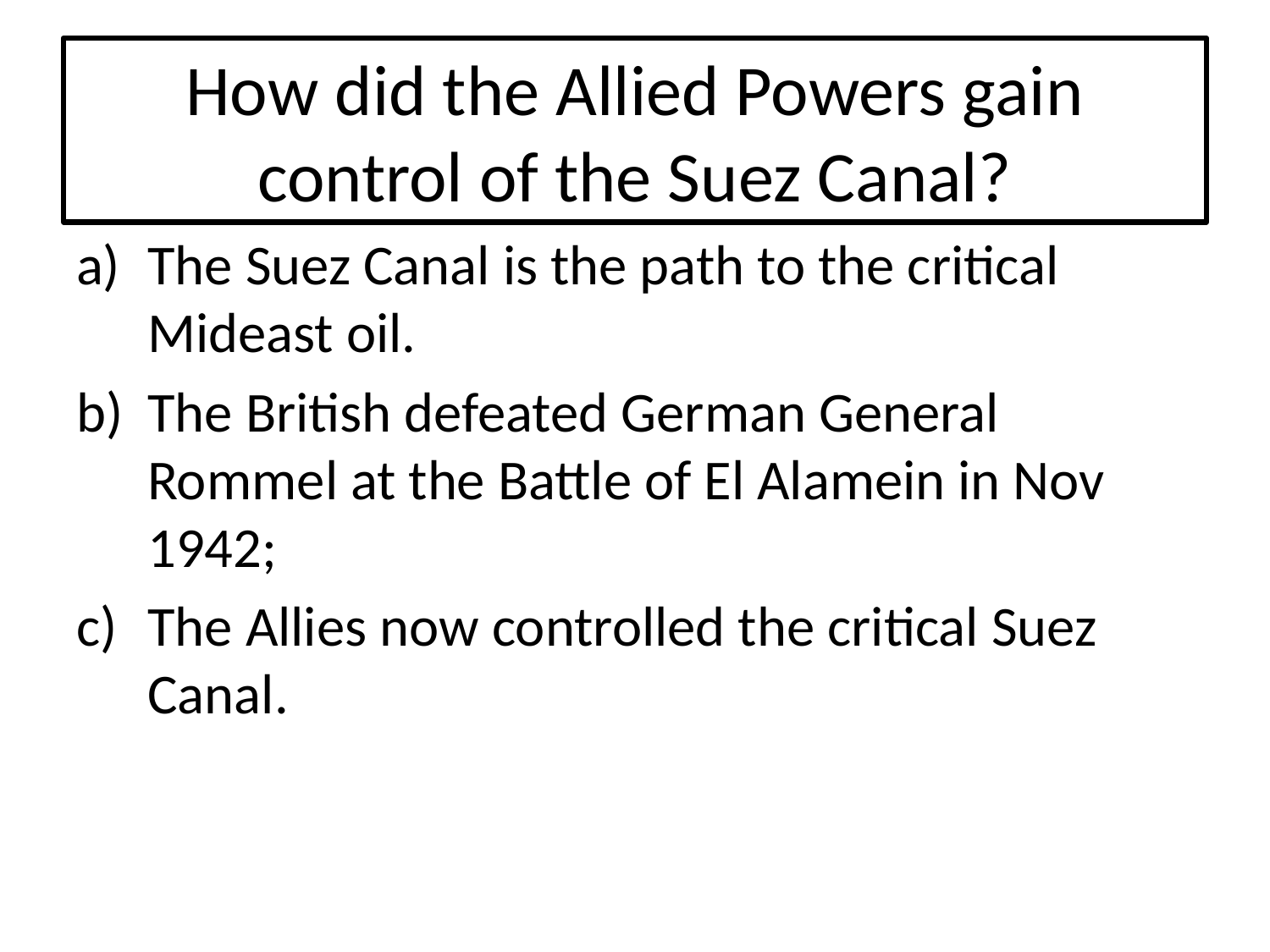

# How did the Allied Powers gain control of the Suez Canal?
The Suez Canal is the path to the critical Mideast oil.
The British defeated German General Rommel at the Battle of El Alamein in Nov 1942;
The Allies now controlled the critical Suez Canal.